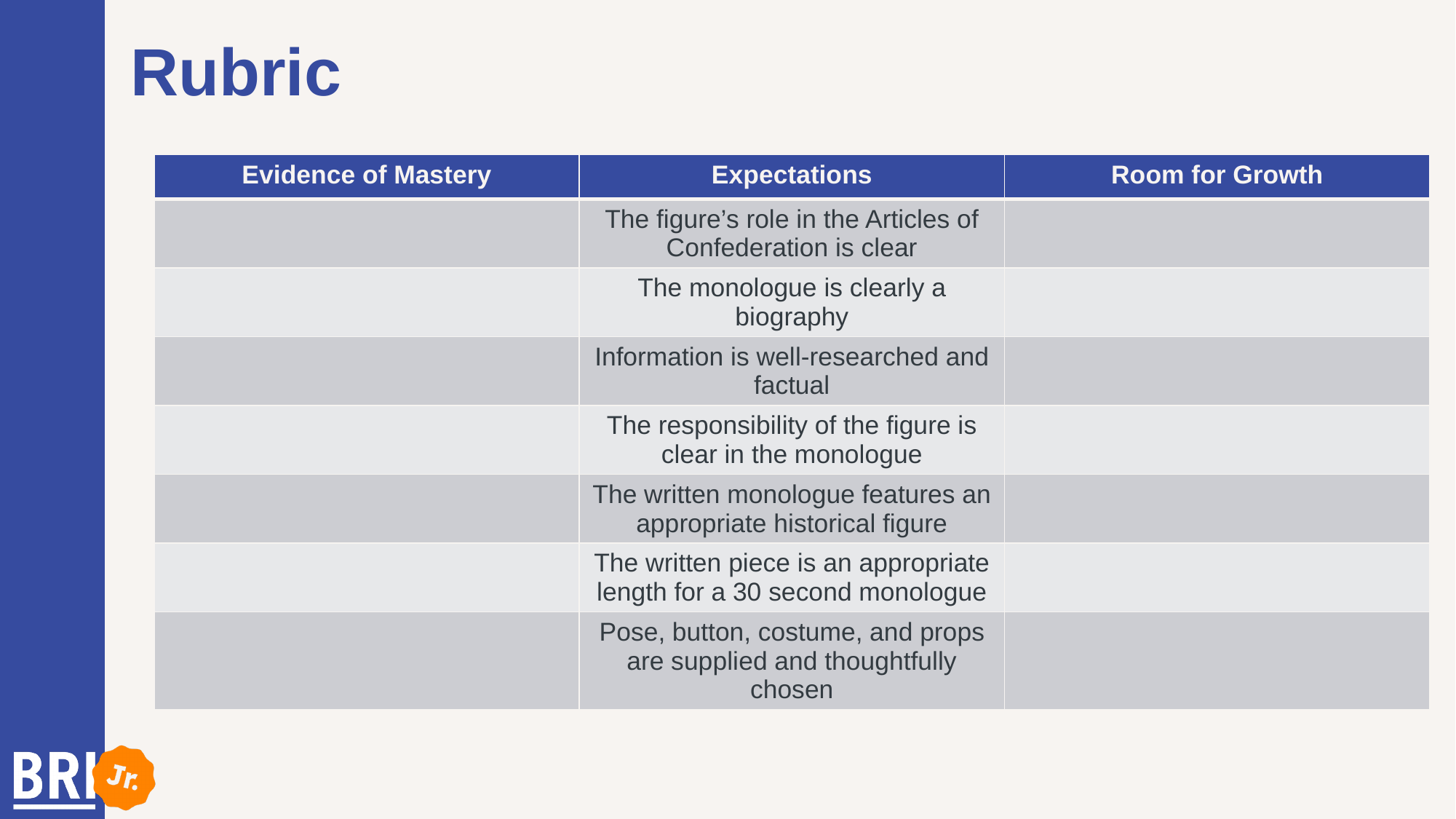

# Rubric
| Evidence of Mastery | Expectations | Room for Growth |
| --- | --- | --- |
|  | The figure’s role in the Articles of Confederation is clear |  |
|  | The monologue is clearly a biography |  |
|  | Information is well-researched and factual |  |
|  | The responsibility of the figure is clear in the monologue |  |
|  | The written monologue features an appropriate historical figure |  |
|  | The written piece is an appropriate length for a 30 second monologue |  |
|  | Pose, button, costume, and props are supplied and thoughtfully chosen |  |